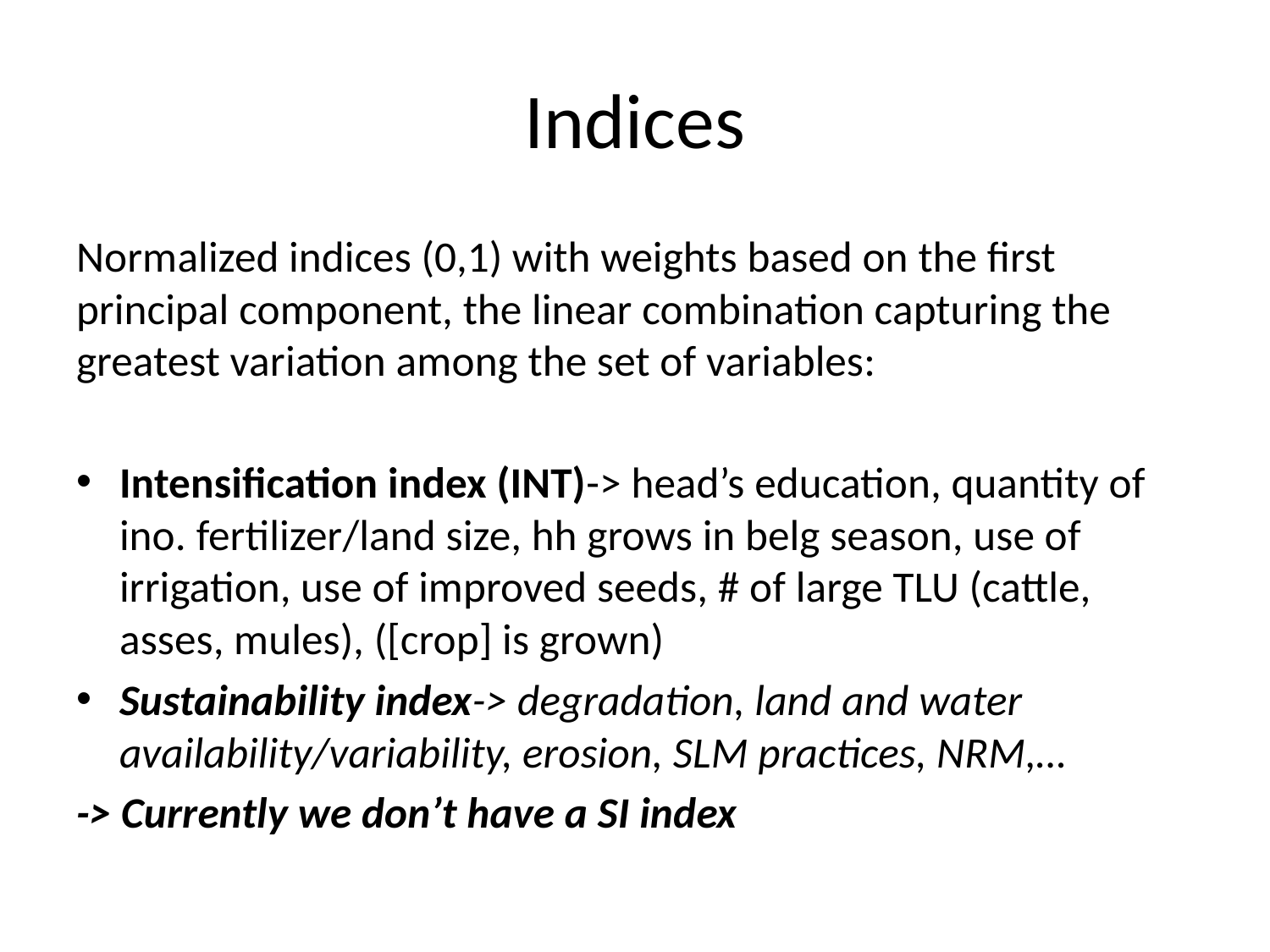

# Indices
Normalized indices (0,1) with weights based on the first principal component, the linear combination capturing the greatest variation among the set of variables:

Intensification index (INT)-> head’s education, quantity of ino. fertilizer/land size, hh grows in belg season, use of irrigation, use of improved seeds, # of large TLU (cattle, asses, mules), ([crop] is grown)
Sustainability index-> degradation, land and water availability/variability, erosion, SLM practices, NRM,…
-> Currently we don’t have a SI index